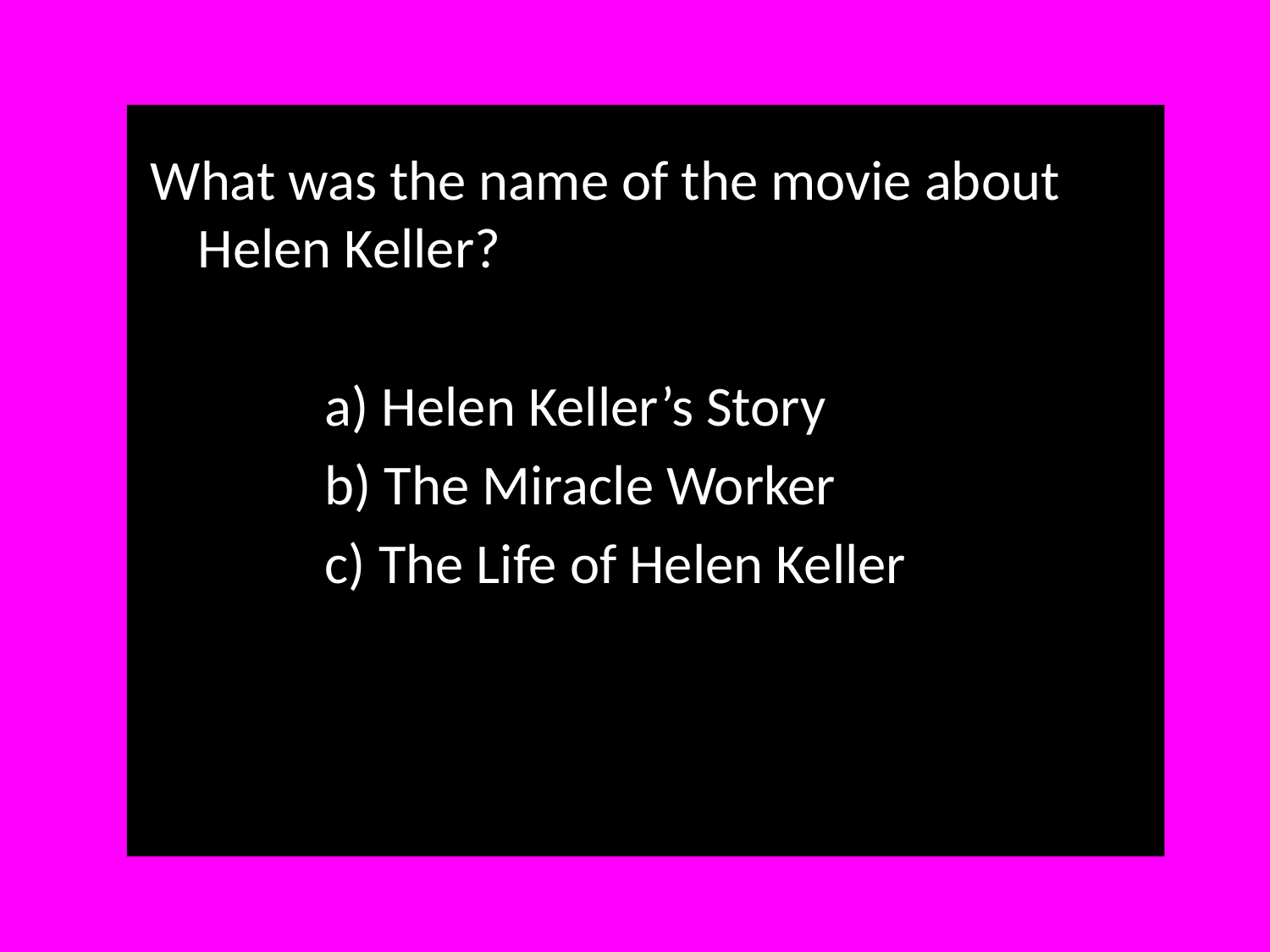

What was the name of the movie about Helen Keller?

		a) Helen Keller’s Story
		b) The Miracle Worker
		c) The Life of Helen Keller